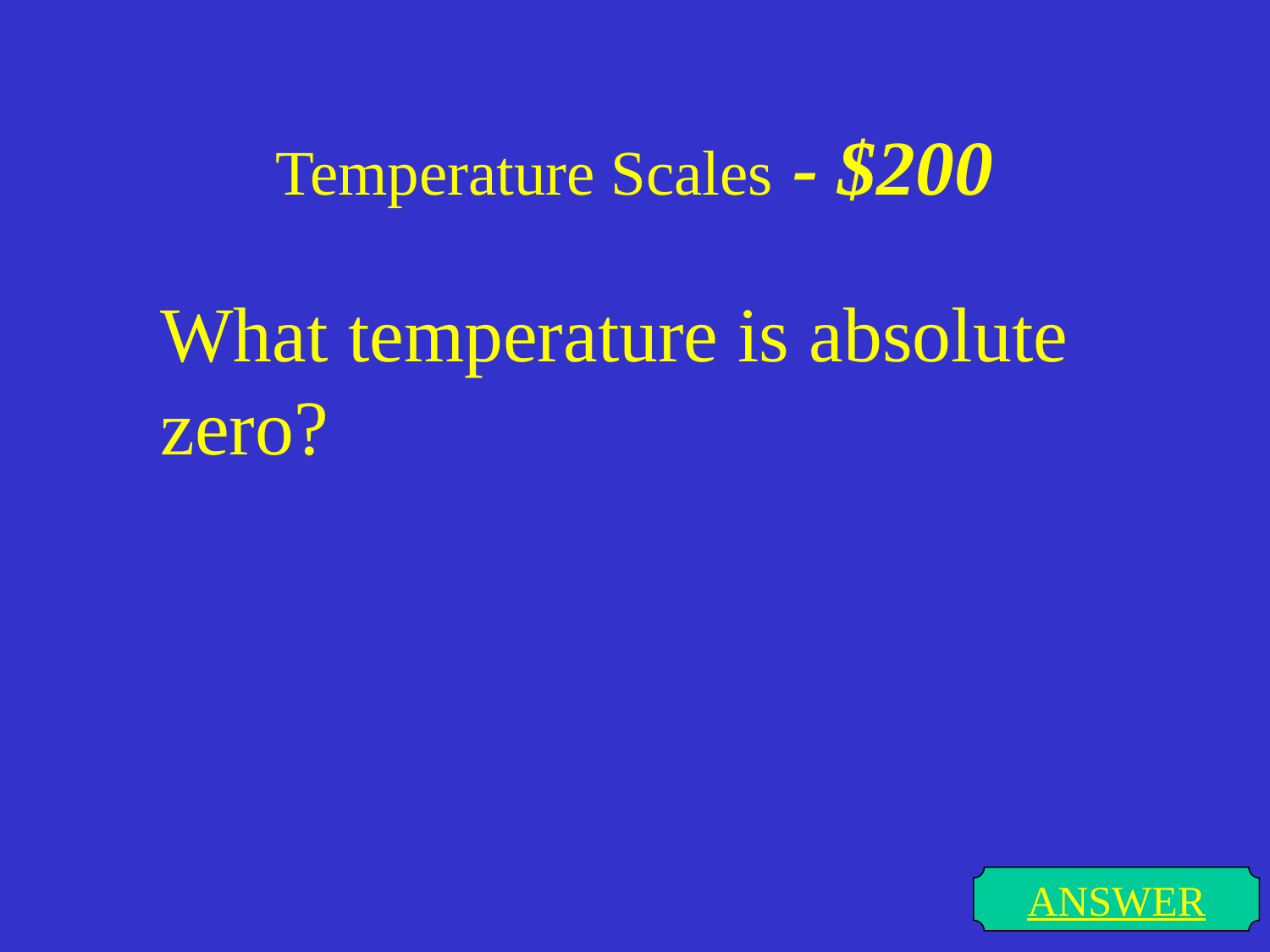

# Temperature Scales - $200
What temperature is absolute zero?

ANSWER